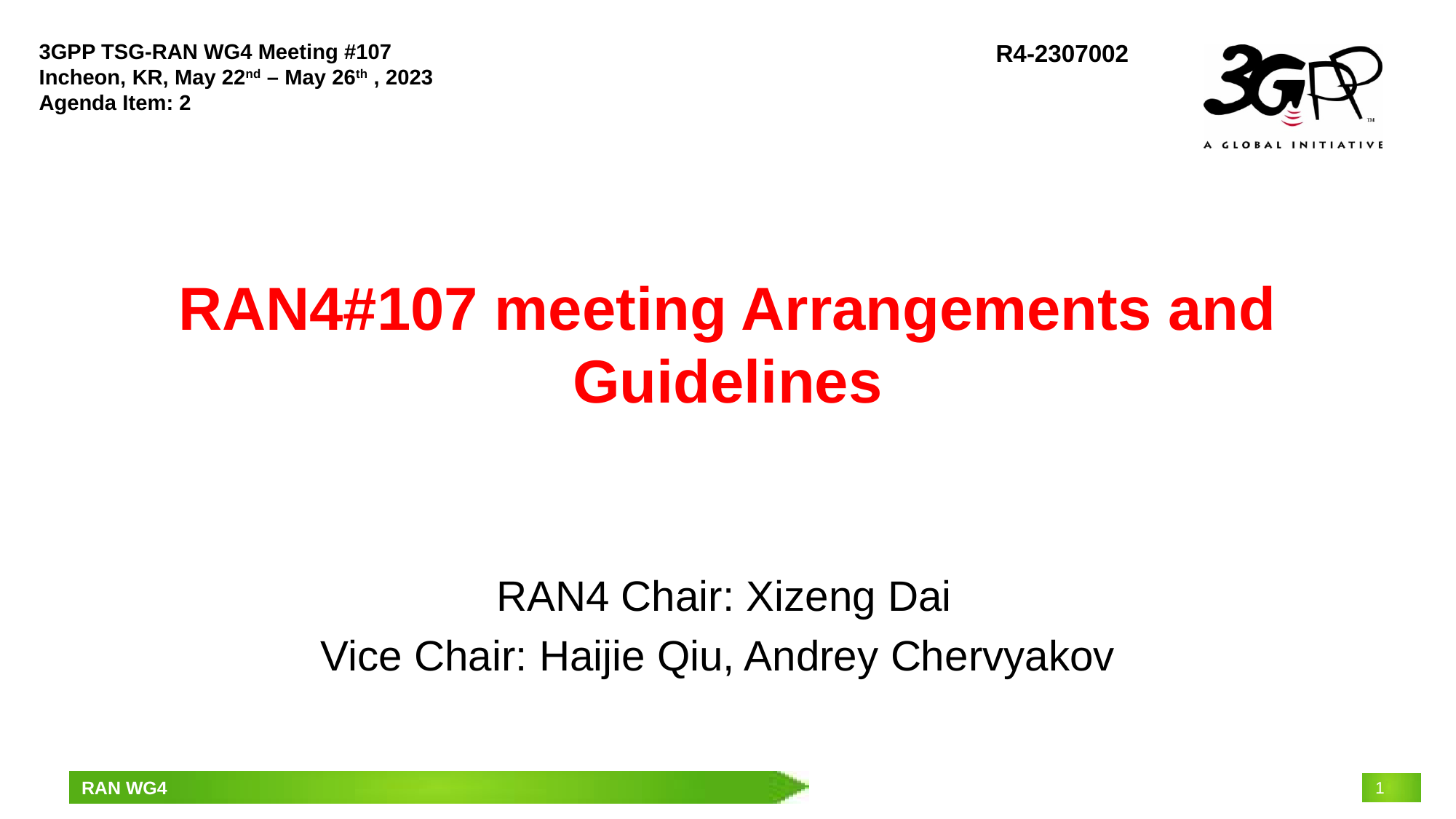

3GPP TSG-RAN WG4 Meeting #107
Incheon, KR, May 22nd – May 26th , 2023
Agenda Item: 2
R4-2307002
# RAN4#107 meeting Arrangements and Guidelines
RAN4 Chair: Xizeng Dai
Vice Chair: Haijie Qiu, Andrey Chervyakov